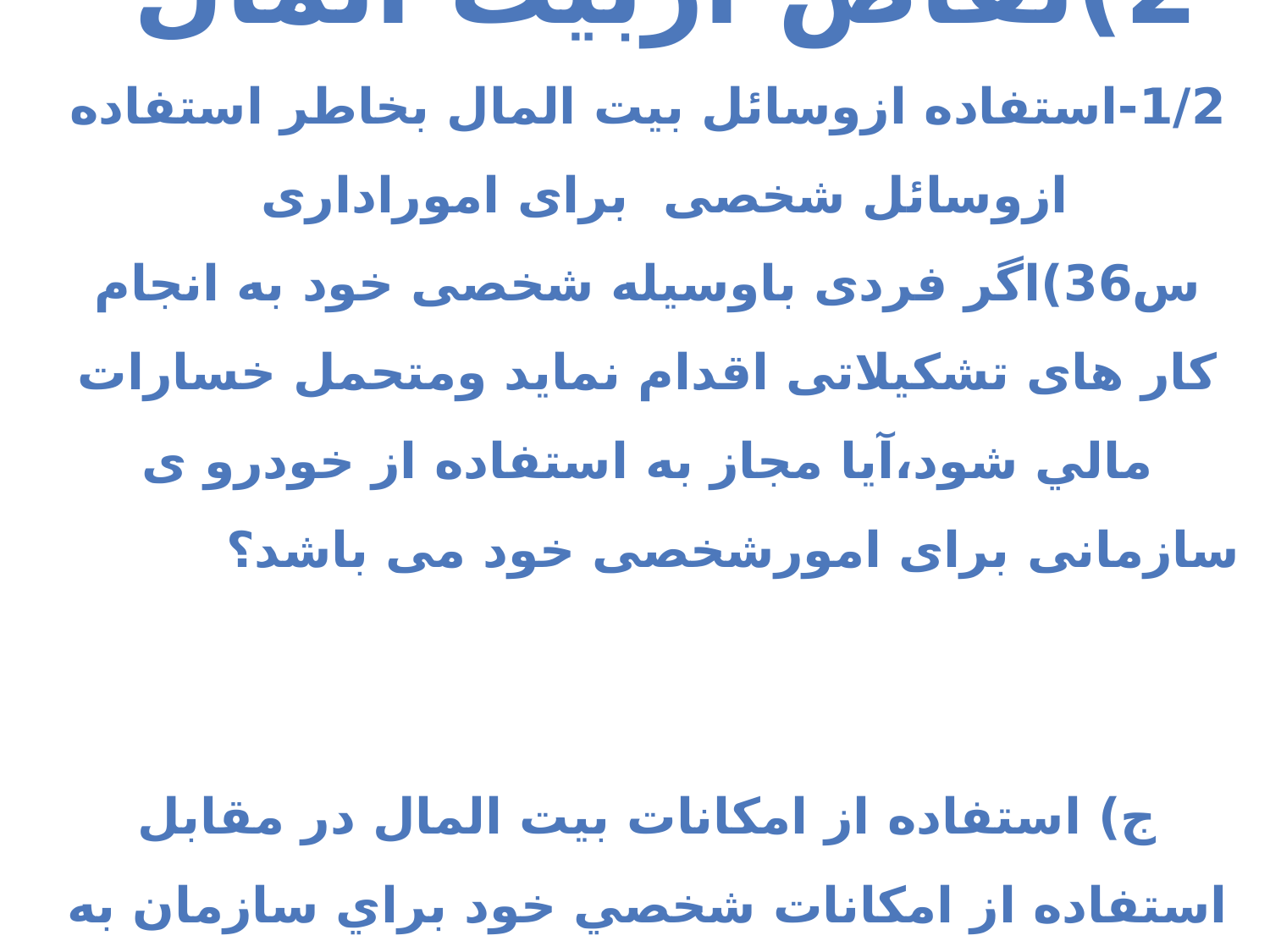

2)تقاص ازبیت المال
1/2-استفاده ازوسائل بیت المال بخاطر استفاده ازوسائل شخصی  برای اموراداری
س36)اگر فردی باوسیله شخصی خود به انجام كار های تشكيلاتی اقدام نماید ومتحمل خسارات مالي شود،آیا مجاز به استفاده از خودرو ی سازمانی برای امورشخصی خود می باشد؟
ج) استفاده از امكانات بيت المال در مقابل استفاده از امكانات شخصي خود براي سازمان به عنوان تقاص جايز نيست،مگر با اجازة مسئول بالاتر که حق اذن شرعی وقانونی داشته باشد.